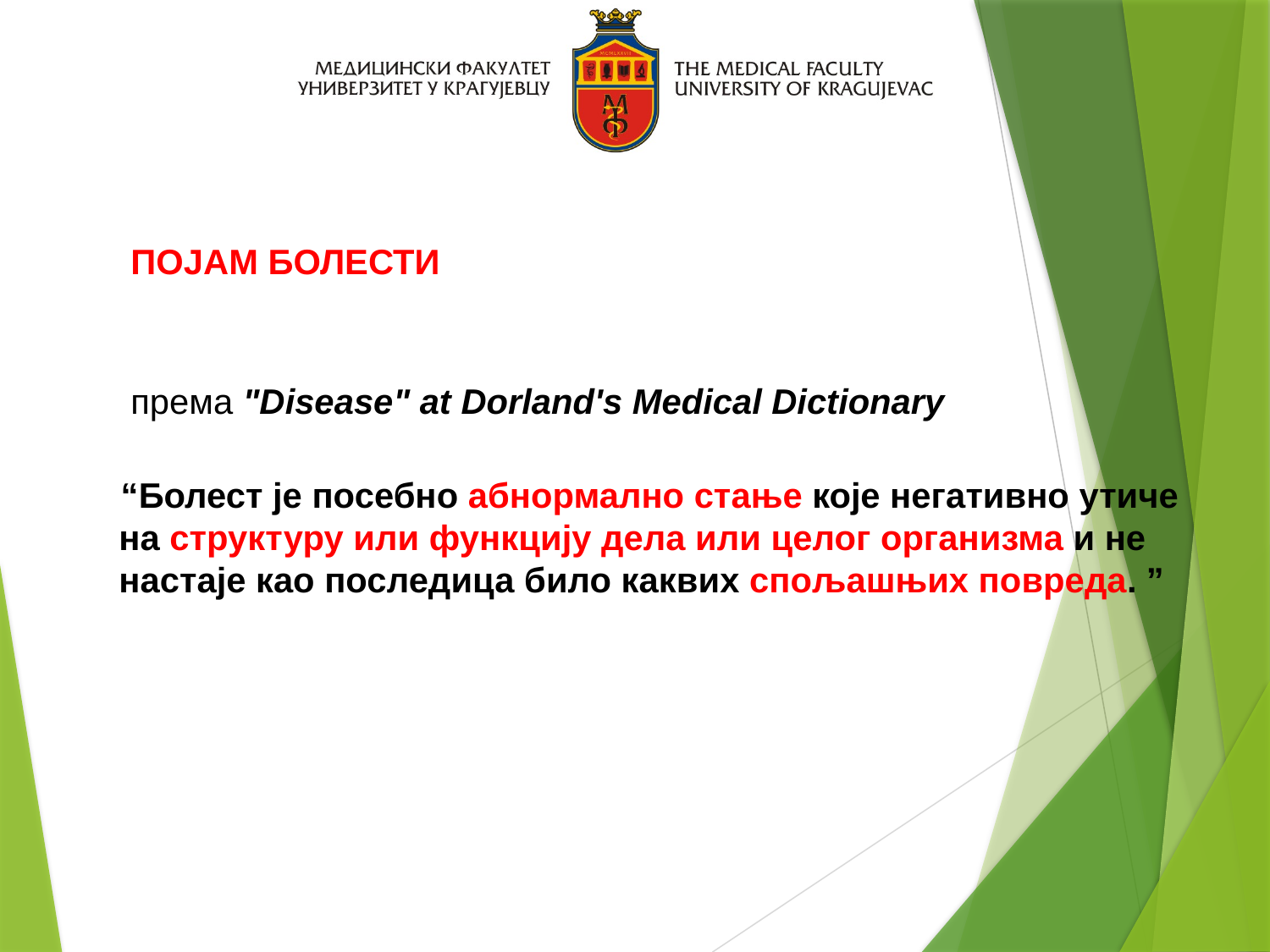

ПОЈАМ БОЛЕСТИ

     према "Disease" at Dorland's Medical Dictionary

    “Болест је посебно абнормално стање које негативно утиче на структуру или функцију дела или целог организма и не настаје као последица било каквих спољашњих повреда. ”